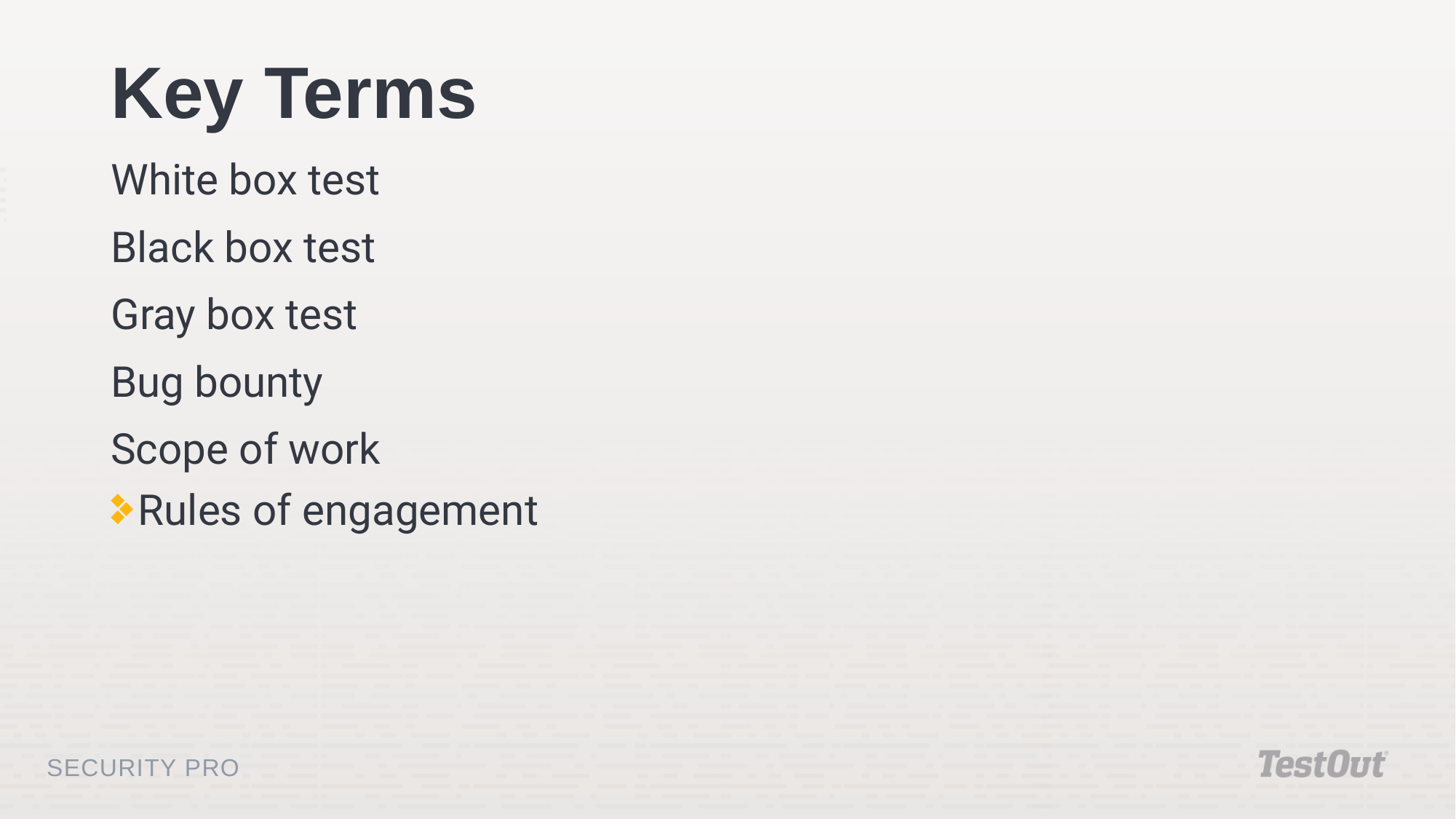

# Key Terms
White box test
Black box test
Gray box test
Bug bounty
Scope of work
Rules of engagement
Security Pro